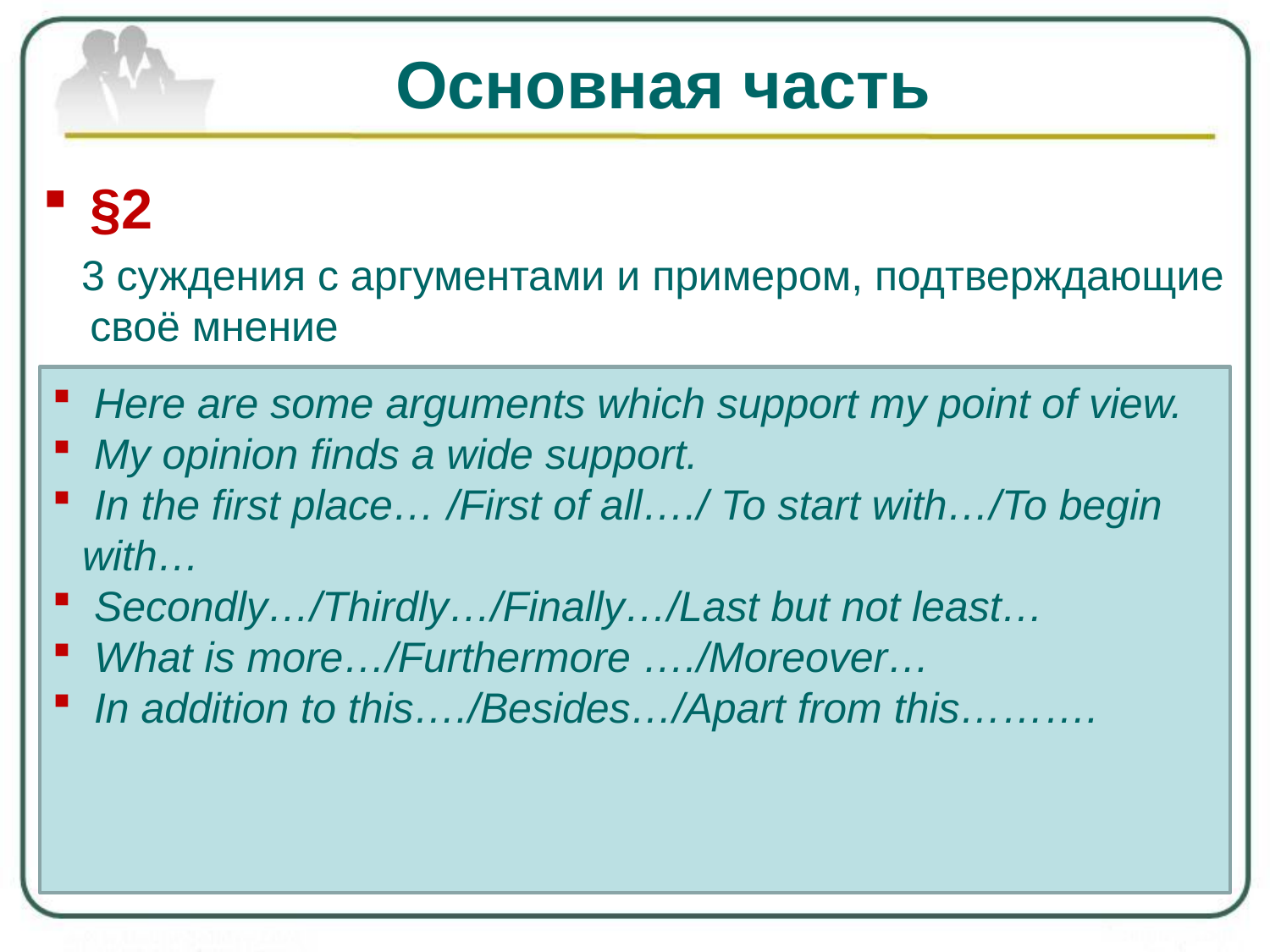

# Основная часть
§2
    3 суждения с аргументами и примером, подтверждающие своё мнение

 Here are some arguments which support my point of view.
 My opinion finds a wide support.
 In the first place… /First of all…./ To start with…/To begin with…
 Secondly…/Thirdly…/Finally…/Last but not least…
 What is more…/Furthermore …./Moreover…
 In addition to this…./Besides…/Apart from this……….